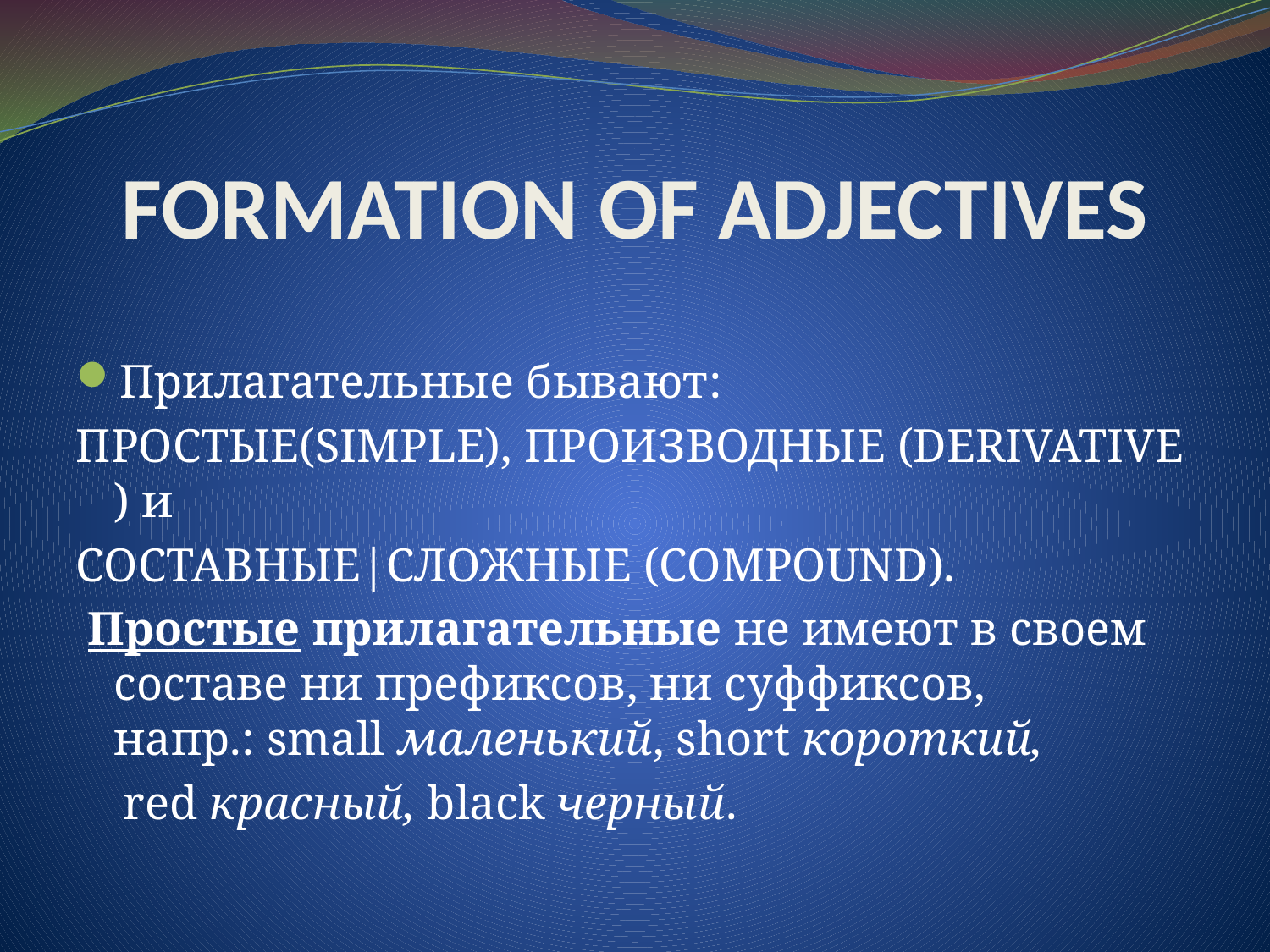

# FORMATION OF ADJECTIVES
Прилагательные бывают:
Простые(SIMPLE), производные (DERIVATIVE) и
Составные|Сложные (COMPOUND).
 Простые прилагательные не имеют в своем составе ни префиксов, ни суффиксов, напр.: small маленький, short короткий,
    red красный, black черный.